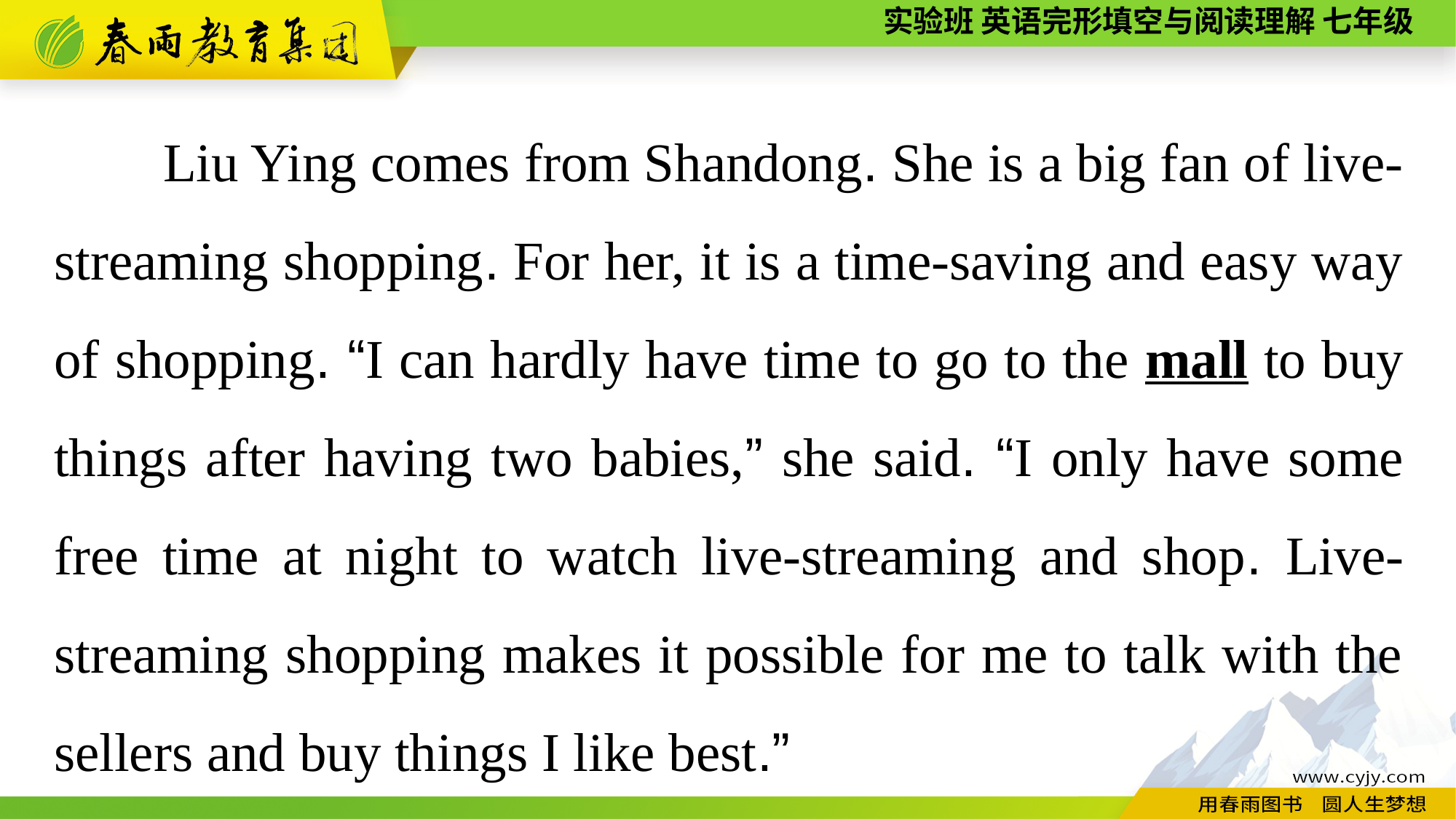

Liu Ying comes from Shandong. She is a big fan of live-streaming shopping. For her, it is a time-saving and easy way of shopping. “I can hardly have time to go to the mall to buy things after having two babies,” she said. “I only have some free time at night to watch live-streaming and shop. Live-streaming shopping makes it possible for me to talk with the sellers and buy things I like best.”